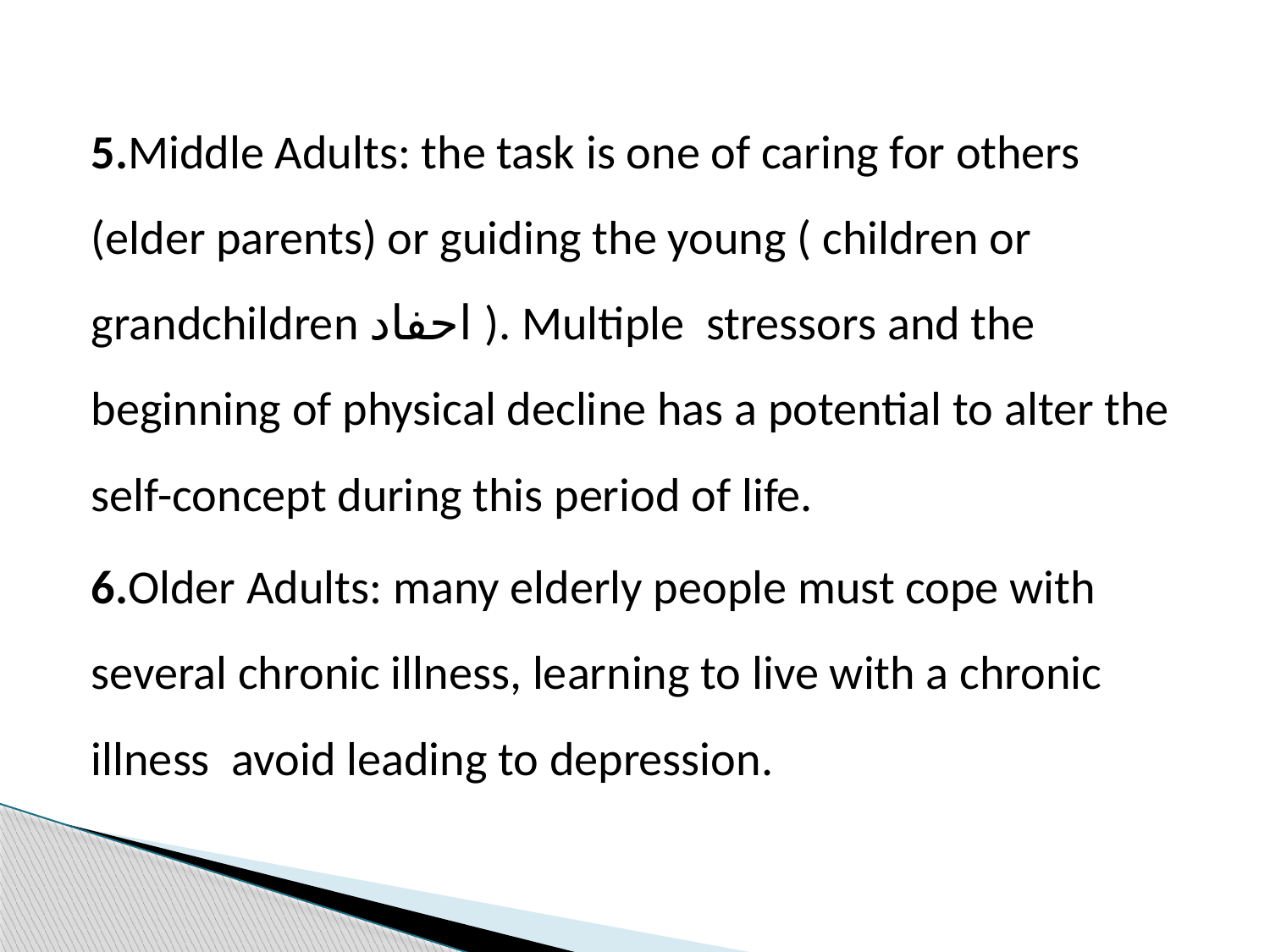

5.Middle Adults: the task is one of caring for others (elder parents) or guiding the young ( children or grandchildren احفاد ). Multiple  stressors and the beginning of physical decline has a potential to alter the self-concept during this period of life.
6.Older Adults: many elderly people must cope with several chronic illness, learning to live with a chronic illness  avoid leading to depression.